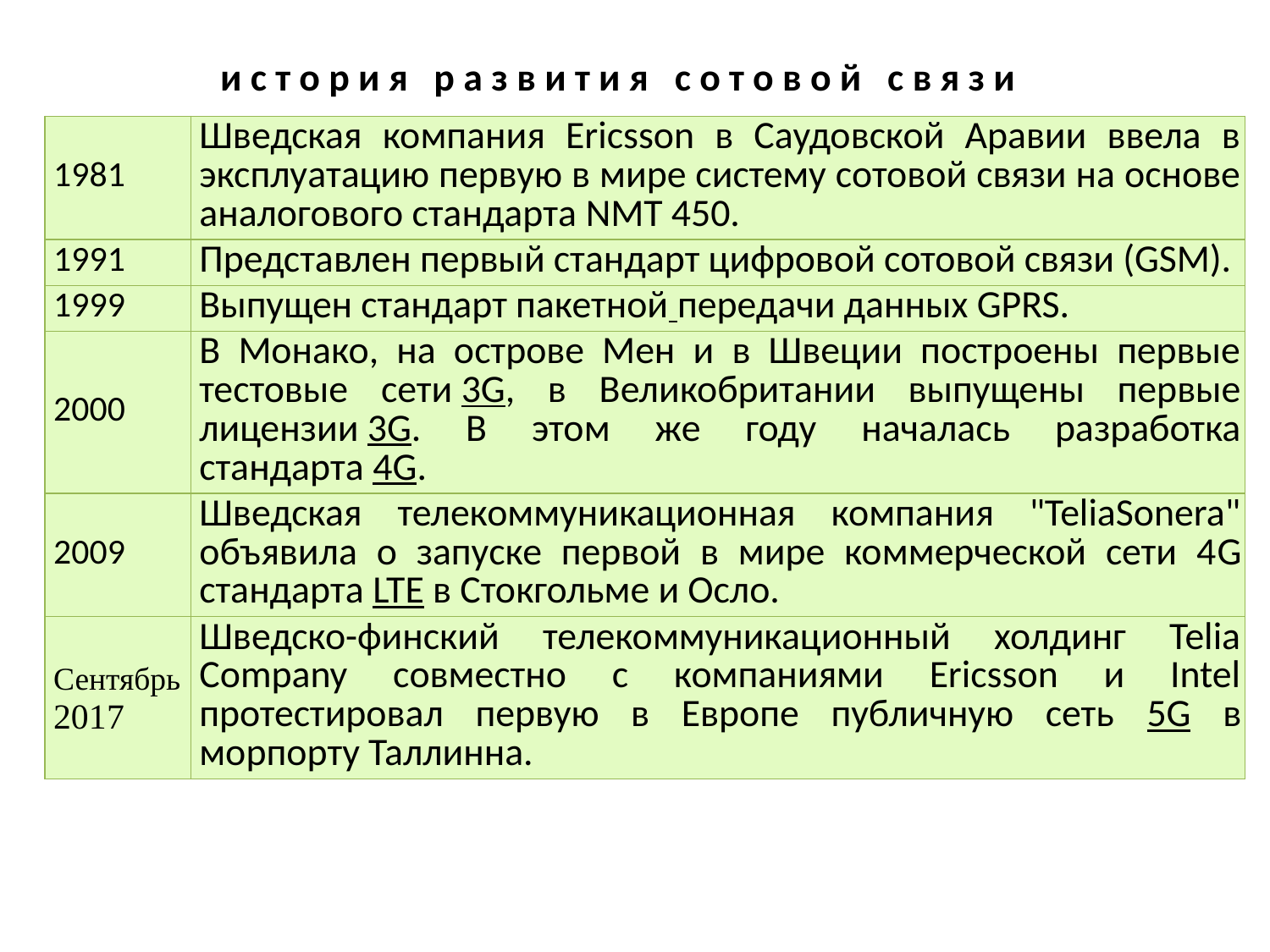

история развития сотовой связи
| 1981 | Шведская компания Ericsson в Саудовской Аравии ввела в эксплуатацию первую в мире систему сотовой связи на основе аналогового стандарта NMT 450. |
| --- | --- |
| 1991 | Представлен первый стандарт цифровой сотовой связи (GSM). |
| 1999 | Выпущен стандарт пакетной передачи данных GPRS. |
| 2000 | В Монако, на острове Мен и в Швеции построены первые тестовые сети 3G, в Великобритании выпущены первые лицензии 3G. В этом же году началась разработка стандарта 4G. |
| 2009 | Шведская телекоммуникационная компания "TeliaSonera" объявила о запуске первой в мире коммерческой сети 4G стандарта LTE в Стокгольме и Осло. |
| Сентябрь 2017 | Шведско-финский телекоммуникационный холдинг Telia Company совместно с компаниями Ericsson и Intel протестировал первую в Европе публичную сеть 5G в морпорту Таллинна. |